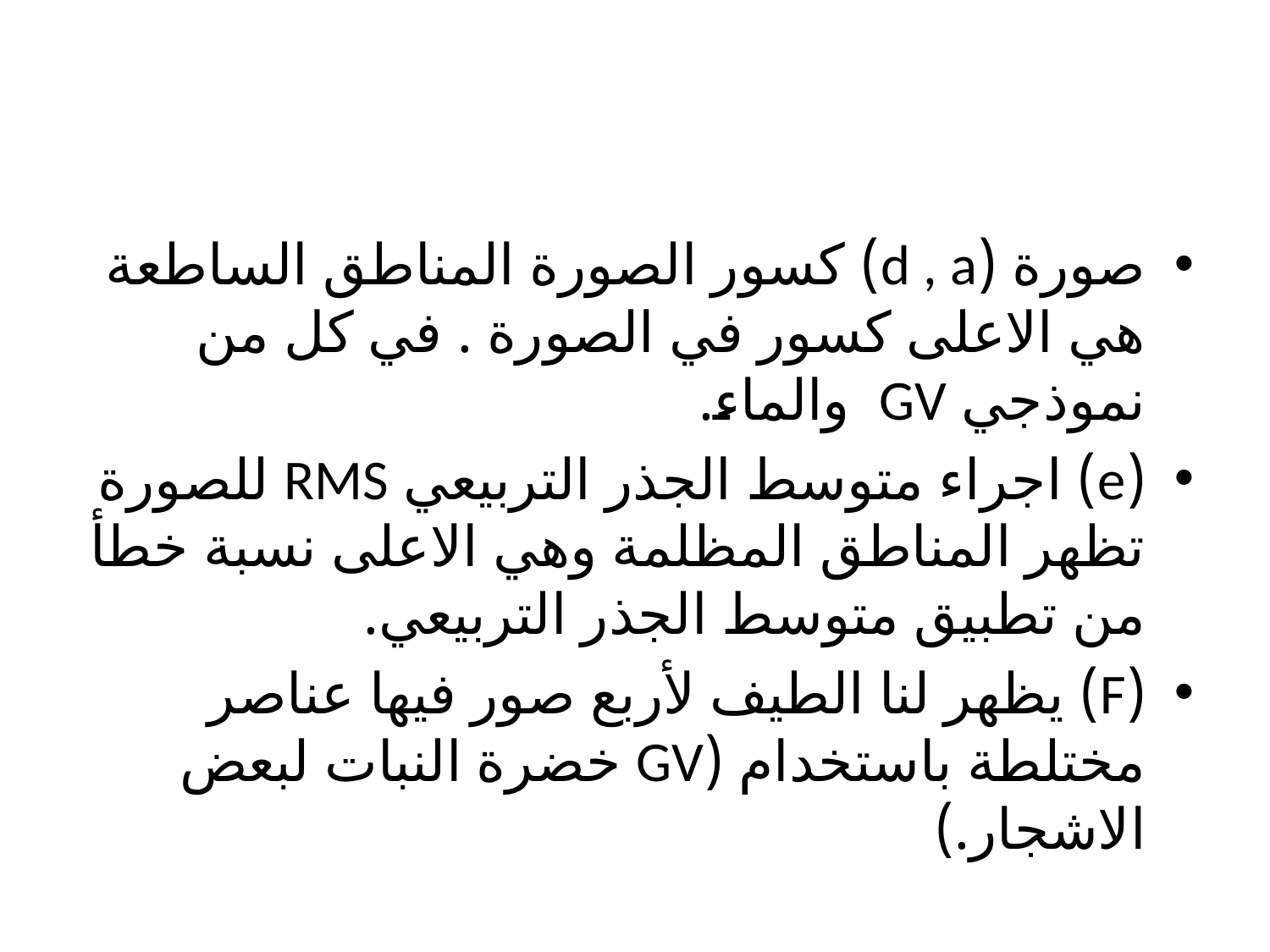

صورة (d , a) كسور الصورة المناطق الساطعة هي الاعلى كسور في الصورة . في كل من نموذجي GV  والماء.
(e) اجراء متوسط الجذر التربيعي RMS للصورة تظهر المناطق المظلمة وهي الاعلى نسبة خطأ من تطبيق متوسط الجذر التربيعي.
(F) يظهر لنا الطيف لأربع صور فيها عناصر مختلطة باستخدام (GV خضرة النبات لبعض الاشجار.)